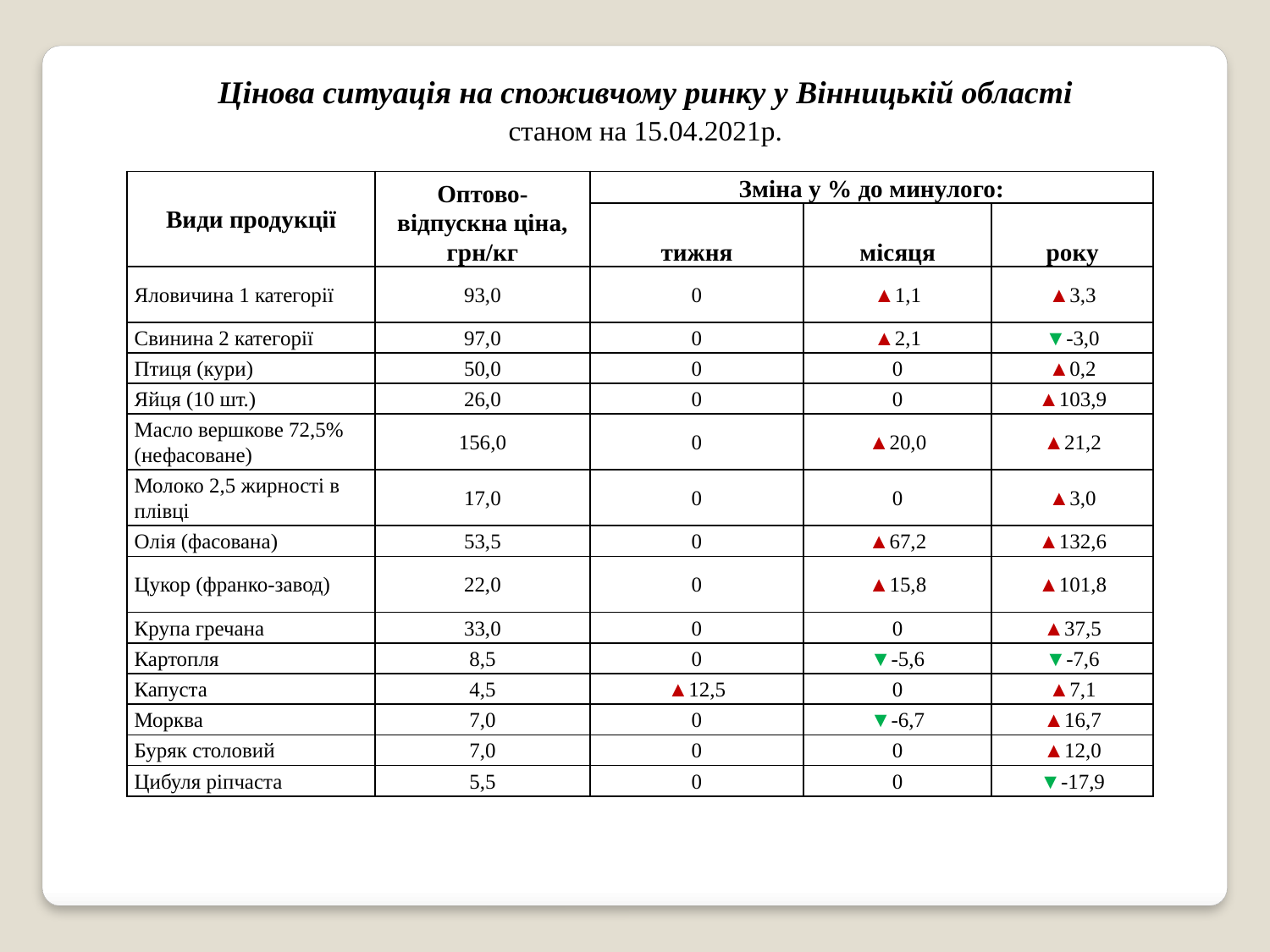

Цінова ситуація на споживчому ринку у Вінницькій області
станом на 15.04.2021р.
|  |  |  |  |  |
| --- | --- | --- | --- | --- |
| Види продукції | Оптово-відпускна ціна, грн/кг | Зміна у % до минулого: |  |  |
|  |  | тижня | місяця | року |
| Яловичина 1 категорії | 93,0 | 0 | ▲1,1 | ▲3,3 |
| Свинина 2 категорії | 97,0 | 0 | ▲2,1 | ▼-3,0 |
| Птиця (кури) | 50,0 | 0 | 0 | ▲0,2 |
| Яйця (10 шт.) | 26,0 | 0 | 0 | ▲103,9 |
| Масло вершкове 72,5% (нефасоване) | 156,0 | 0 | ▲20,0 | ▲21,2 |
| Молоко 2,5 жирності в плівці | 17,0 | 0 | 0 | ▲3,0 |
| Олія (фасована) | 53,5 | 0 | ▲67,2 | ▲132,6 |
| Цукор (франко-завод) | 22,0 | 0 | ▲15,8 | ▲101,8 |
| Крупа гречана | 33,0 | 0 | 0 | ▲37,5 |
| Картопля | 8,5 | 0 | ▼-5,6 | ▼-7,6 |
| Капуста | 4,5 | ▲12,5 | 0 | ▲7,1 |
| Морква | 7,0 | 0 | ▼-6,7 | ▲16,7 |
| Буряк столовий | 7,0 | 0 | 0 | ▲12,0 |
| Цибуля ріпчаста | 5,5 | 0 | 0 | ▼-17,9 |